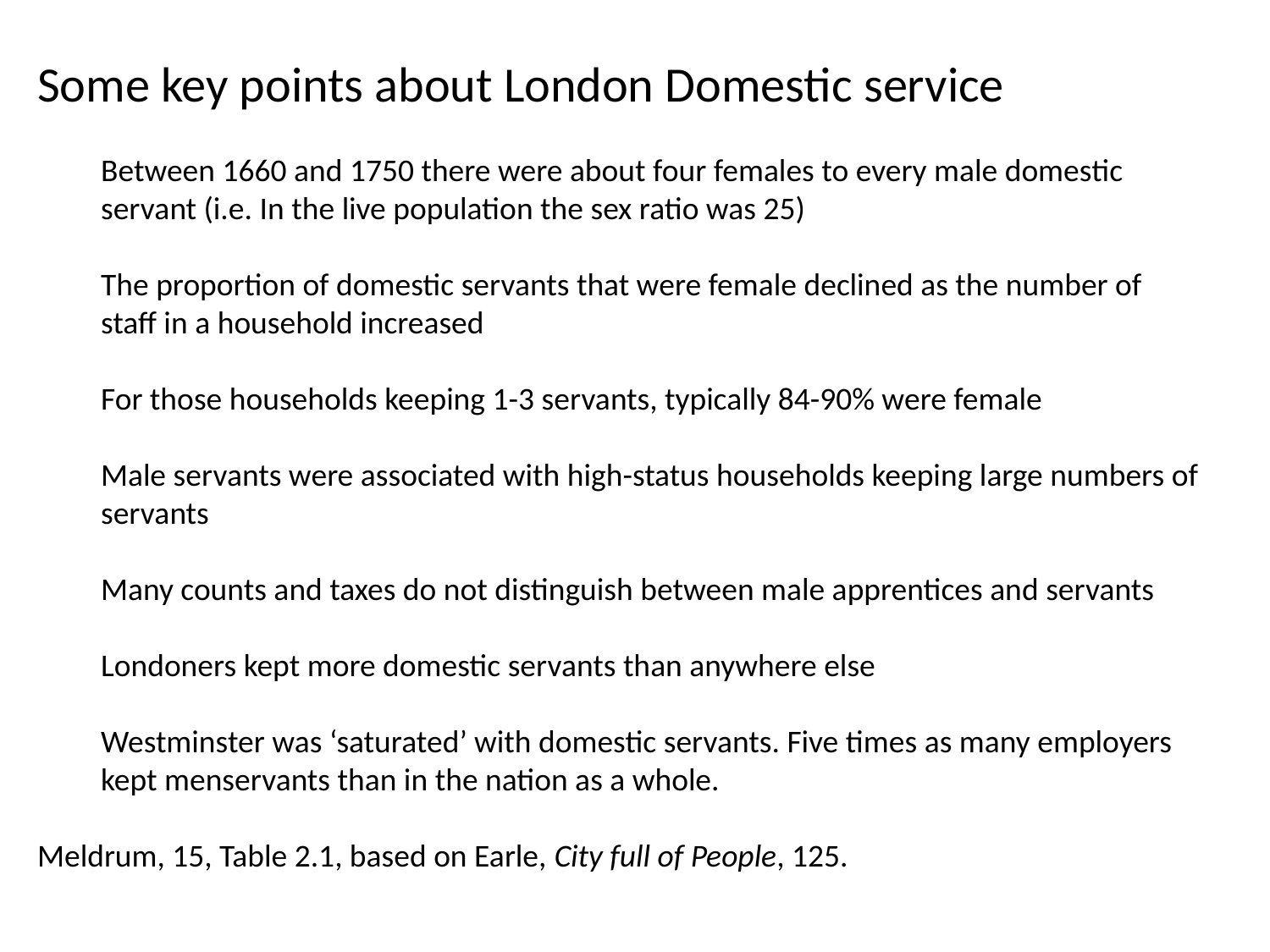

Some key points about London Domestic service

Between 1660 and 1750 there were about four females to every male domestic servant (i.e. In the live population the sex ratio was 25)

The proportion of domestic servants that were female declined as the number of staff in a household increased

For those households keeping 1-3 servants, typically 84-90% were female

Male servants were associated with high-status households keeping large numbers of servants

Many counts and taxes do not distinguish between male apprentices and servants

Londoners kept more domestic servants than anywhere else

Westminster was ‘saturated’ with domestic servants. Five times as many employers kept menservants than in the nation as a whole.

Meldrum, 15, Table 2.1, based on Earle, City full of People, 125.